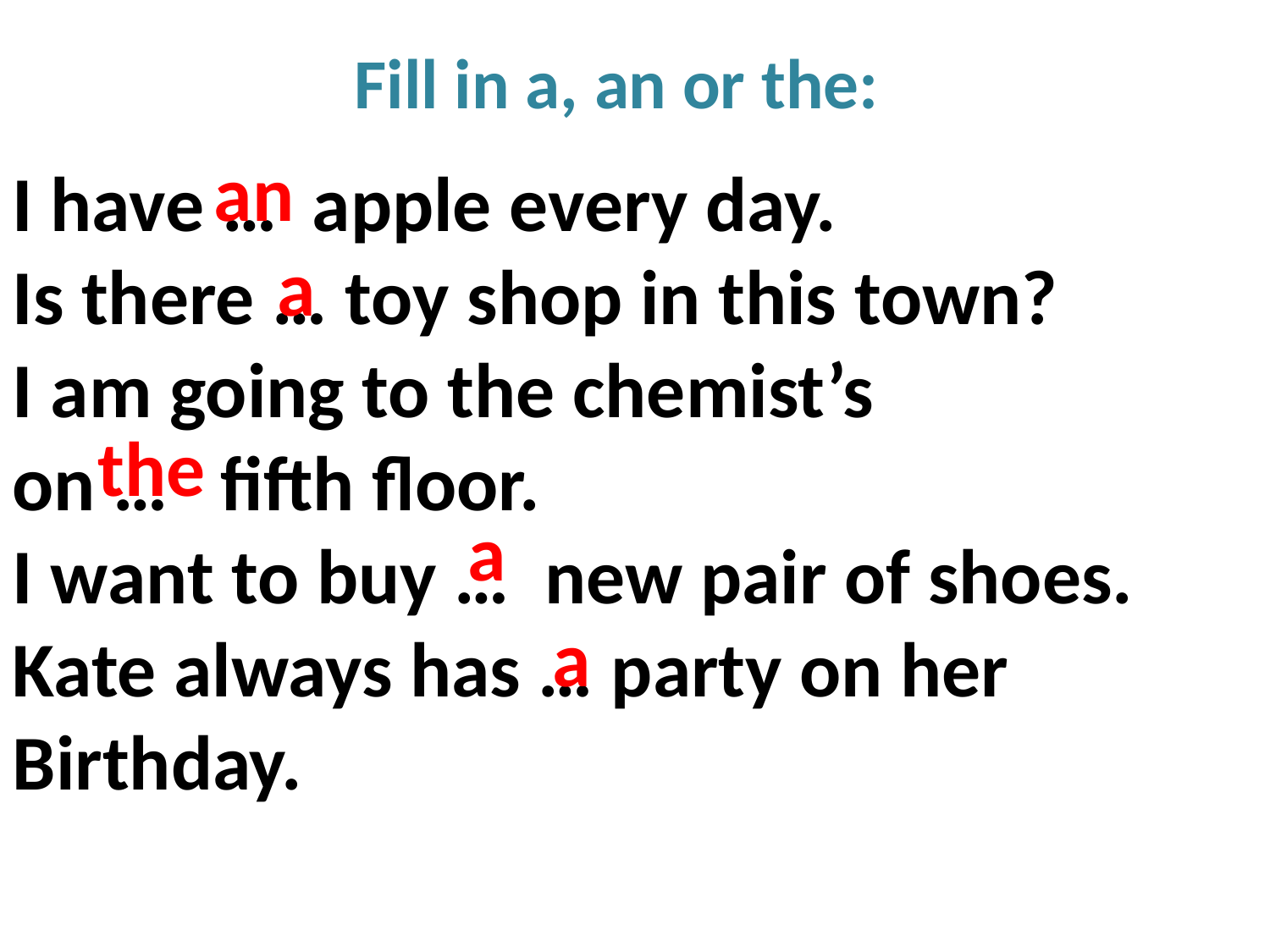

Fill in a, an or the:
an
I have …  apple every day.
Is there … toy shop in this town?
I am going to the chemist’s
on …   fifth floor.
I want to buy …  new pair of shoes.
Kate always has … party on her
Birthday.

a
the
a
a